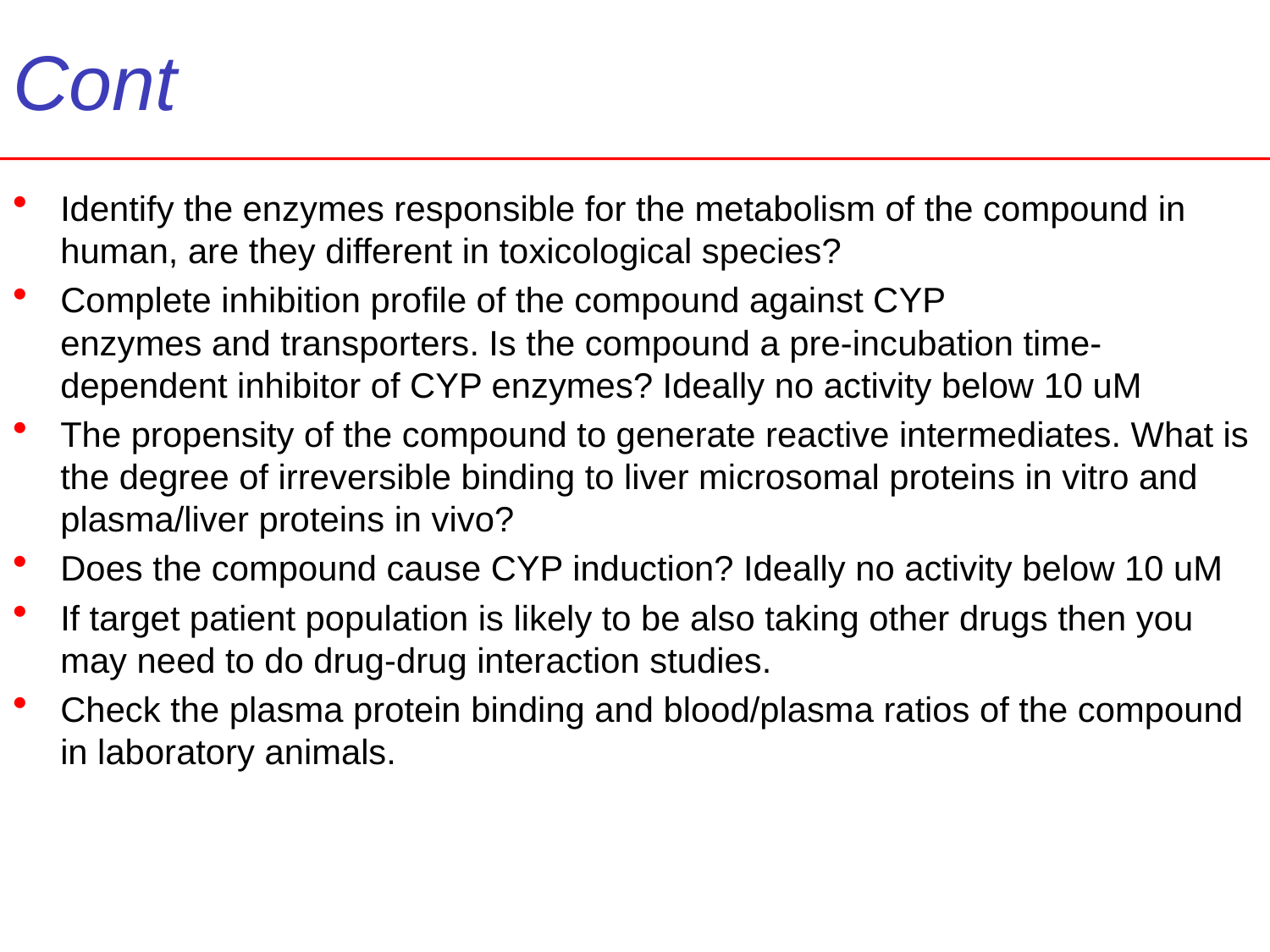

# Cont
Identify the enzymes responsible for the metabolism of the compound in human, are they different in toxicological species?
Complete inhibition profile of the compound against CYP enzymes and transporters. Is the compound a pre-incubation time-dependent inhibitor of CYP enzymes? Ideally no activity below 10 uM
The propensity of the compound to generate reactive intermediates. What is the degree of irreversible binding to liver microsomal proteins in vitro and plasma/liver proteins in vivo?
Does the compound cause CYP induction? Ideally no activity below 10 uM
If target patient population is likely to be also taking other drugs then you may need to do drug-drug interaction studies.
Check the plasma protein binding and blood/plasma ratios of the compound in laboratory animals.